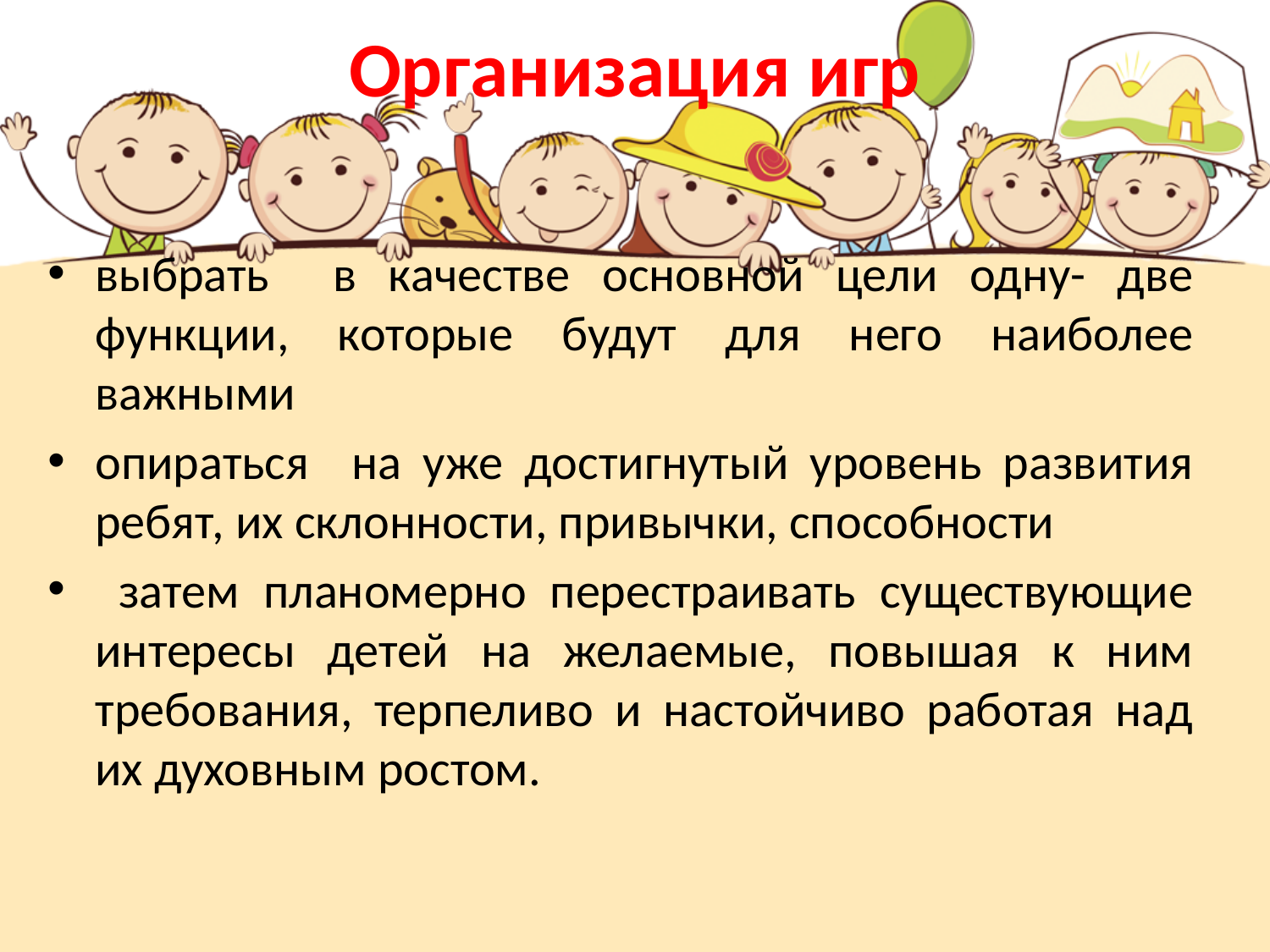

# Организация игр
выбрать  в качестве основной цели одну- две функции, которые будут для него наиболее важными
опираться  на уже достигнутый уровень развития ребят, их склонности, привычки, способности
 затем планомерно перестраивать существующие интересы детей на желаемые, повышая к ним требования, терпеливо и настойчиво работая над их духовным ростом.